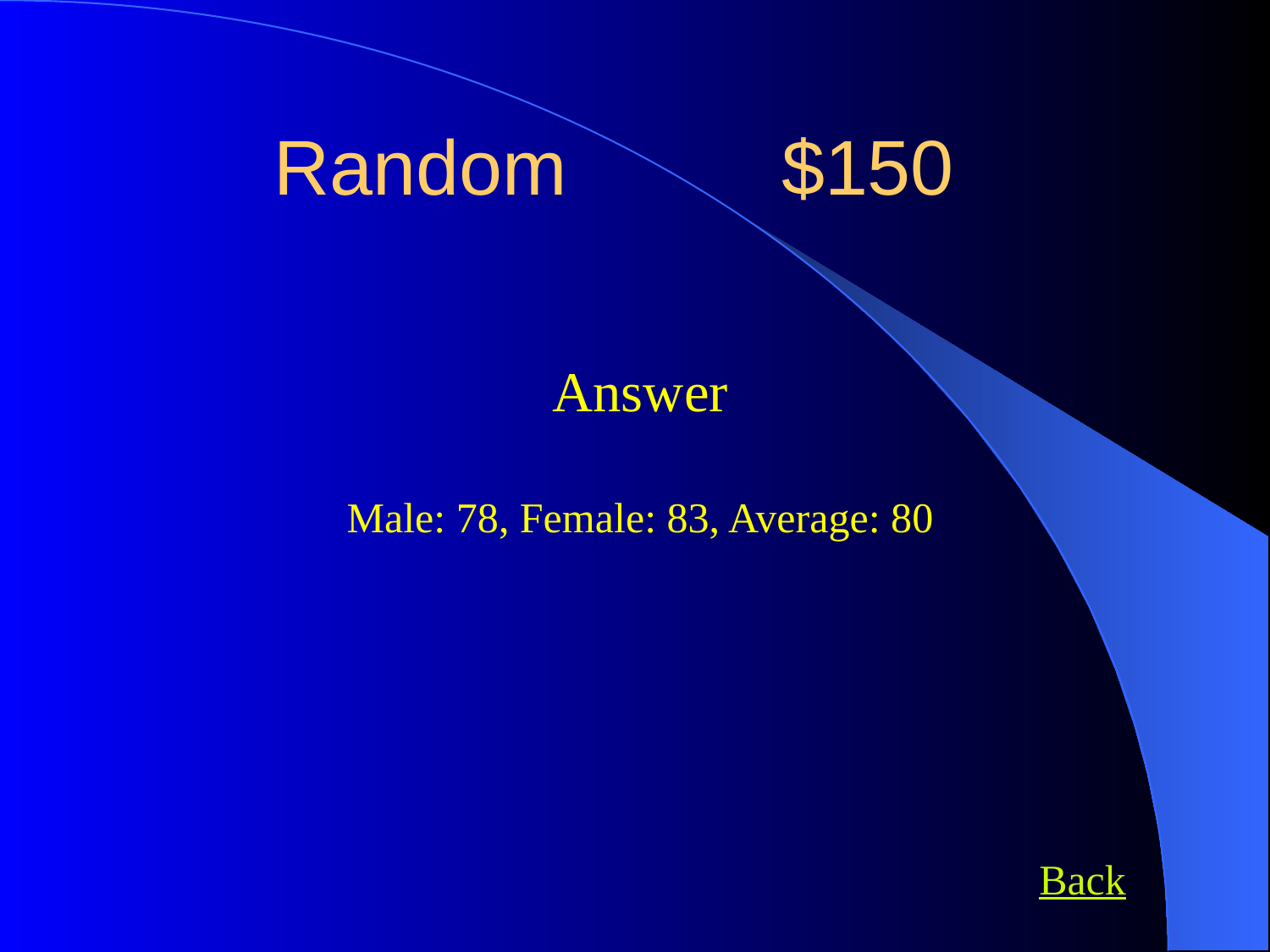

Random 		$150
Answer

Male: 78, Female: 83, Average: 80

Back